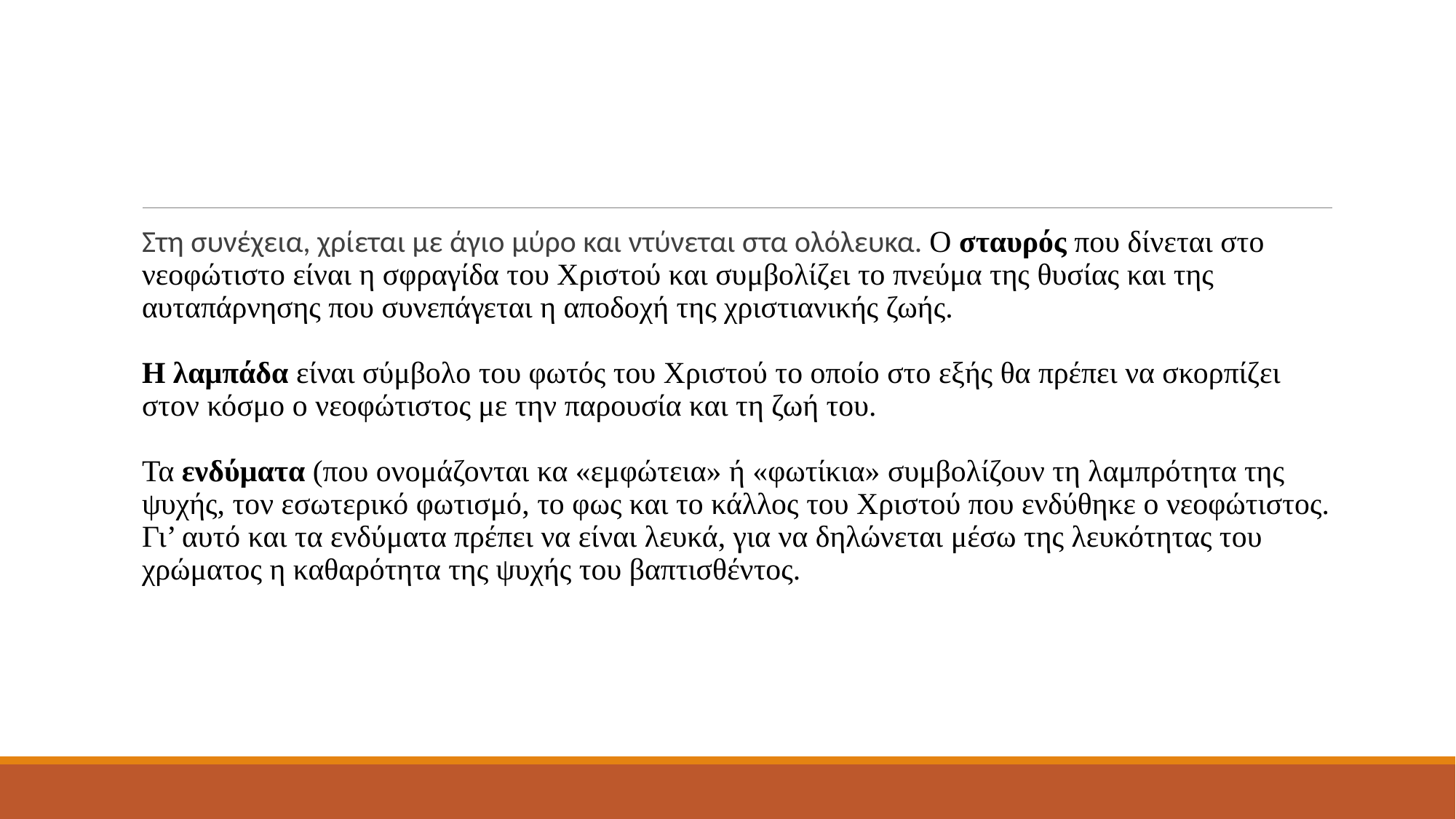

Στη συνέχεια, χρίεται με άγιο μύρο και ντύνεται στα ολόλευκα. Ο σταυρός που δίνεται στο νεοφώτιστο είναι η σφραγίδα του Χριστού και συμβολίζει το πνεύμα της θυσίας και της αυταπάρνησης που συνεπάγεται η αποδοχή της χριστιανικής ζωής.
Η λαμπάδα είναι σύμβολο του φωτός του Χριστού το οποίο στο εξής θα πρέπει να σκορπίζει στον κόσμο ο νεοφώτιστος με την παρουσία και τη ζωή του.
Τα ενδύματα (που ονομάζονται κα «εμφώτεια» ή «φωτίκια» συμβολίζουν τη λαμπρότητα της ψυχής, τον εσωτερικό φωτισμό, το φως και το κάλλος του Χριστού που ενδύθηκε ο νεοφώτιστος. Γι’ αυτό και τα ενδύματα πρέπει να είναι λευκά, για να δηλώνεται μέσω της λευκότητας του χρώματος η καθαρότητα της ψυχής του βαπτισθέντος.